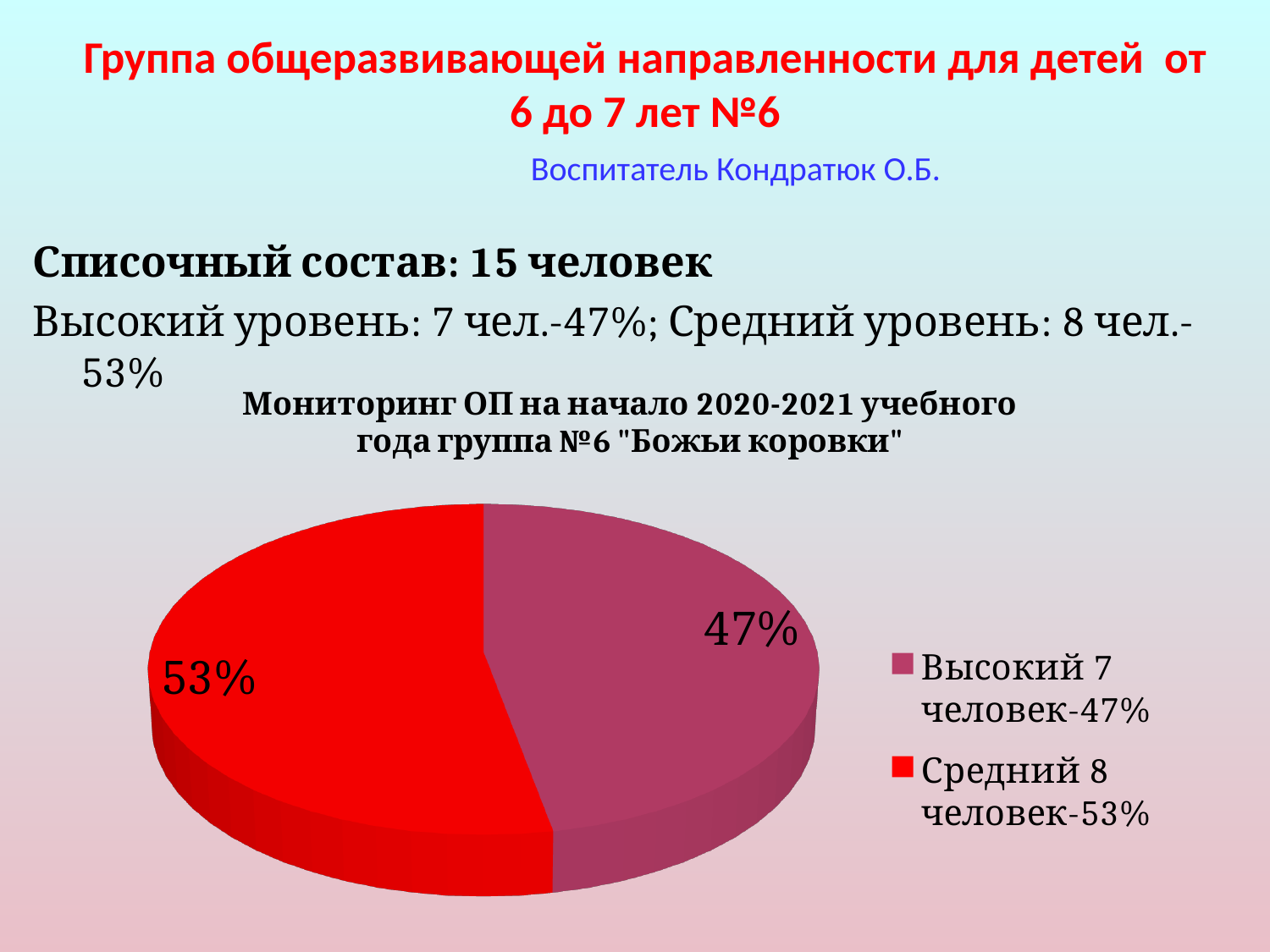

# Группа общеразвивающей направленности для детей  от 6 до 7 лет №6 Воспитатель Кондратюк О.Б.
Списочный состав: 15 человек
Высокий уровень: 7 чел.-47%; Средний уровень: 8 чел.- 53%

[unsupported chart]